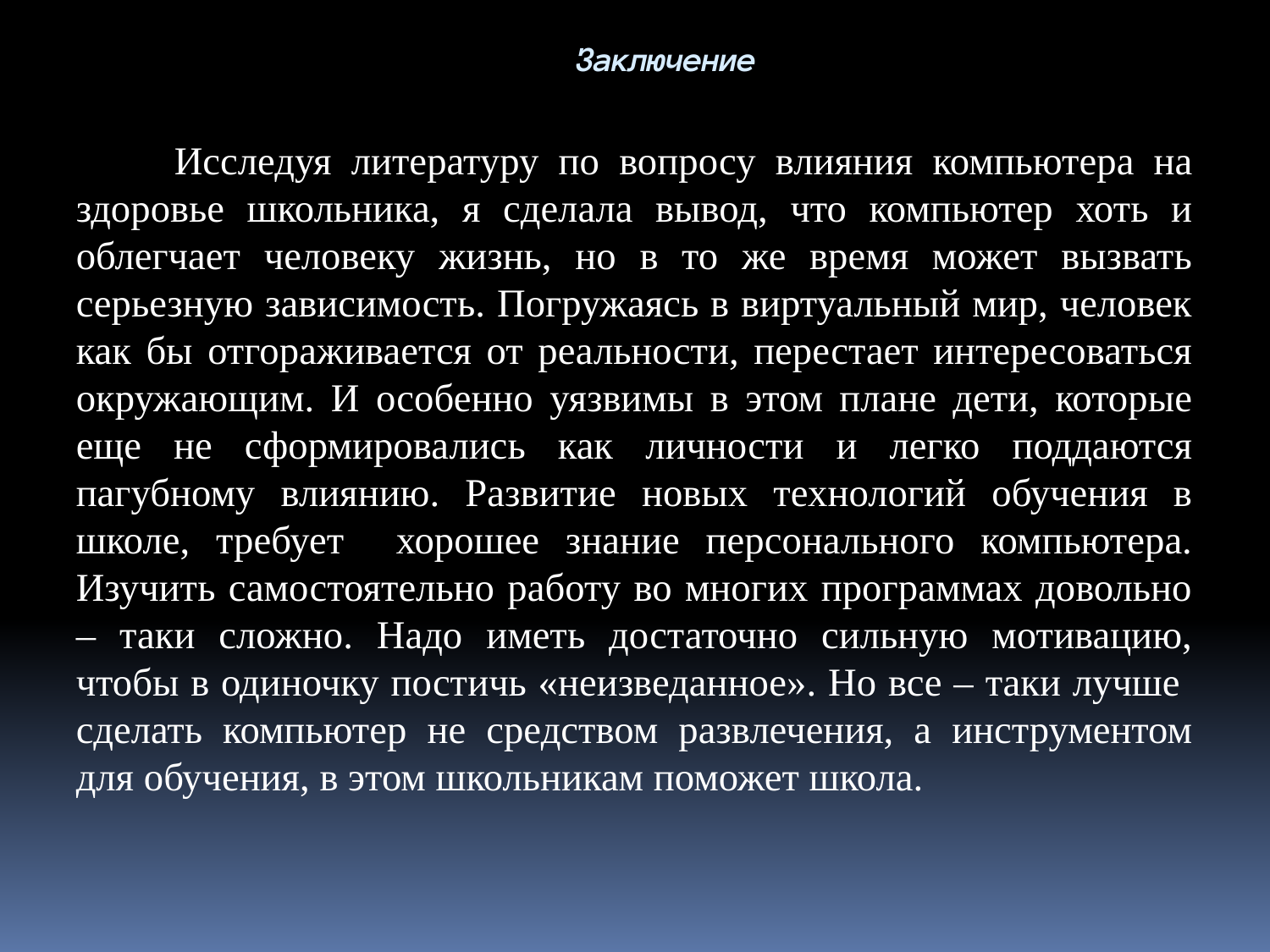

# Заключение
     Исследуя литературу по вопросу влияния компьютера на здоровье школьника, я сделала вывод, что компьютер хоть и облегчает человеку жизнь, но в то же время может вызвать серьезную зависимость. Погружаясь в виртуальный мир, человек как бы отгораживается от реальности, перестает интересоваться окружающим. И особенно уязвимы в этом плане дети, которые еще не сформировались как личности и легко поддаются пагубному влиянию. Развитие новых технологий обучения в школе, требует  хорошее знание персонального компьютера. Изучить самостоятельно работу во многих программах довольно – таки сложно. Надо иметь достаточно сильную мотивацию, чтобы в одиночку постичь «неизведанное». Но все – таки лучше  сделать компьютер не средством развлечения, а инструментом для обучения, в этом школьникам поможет школа.